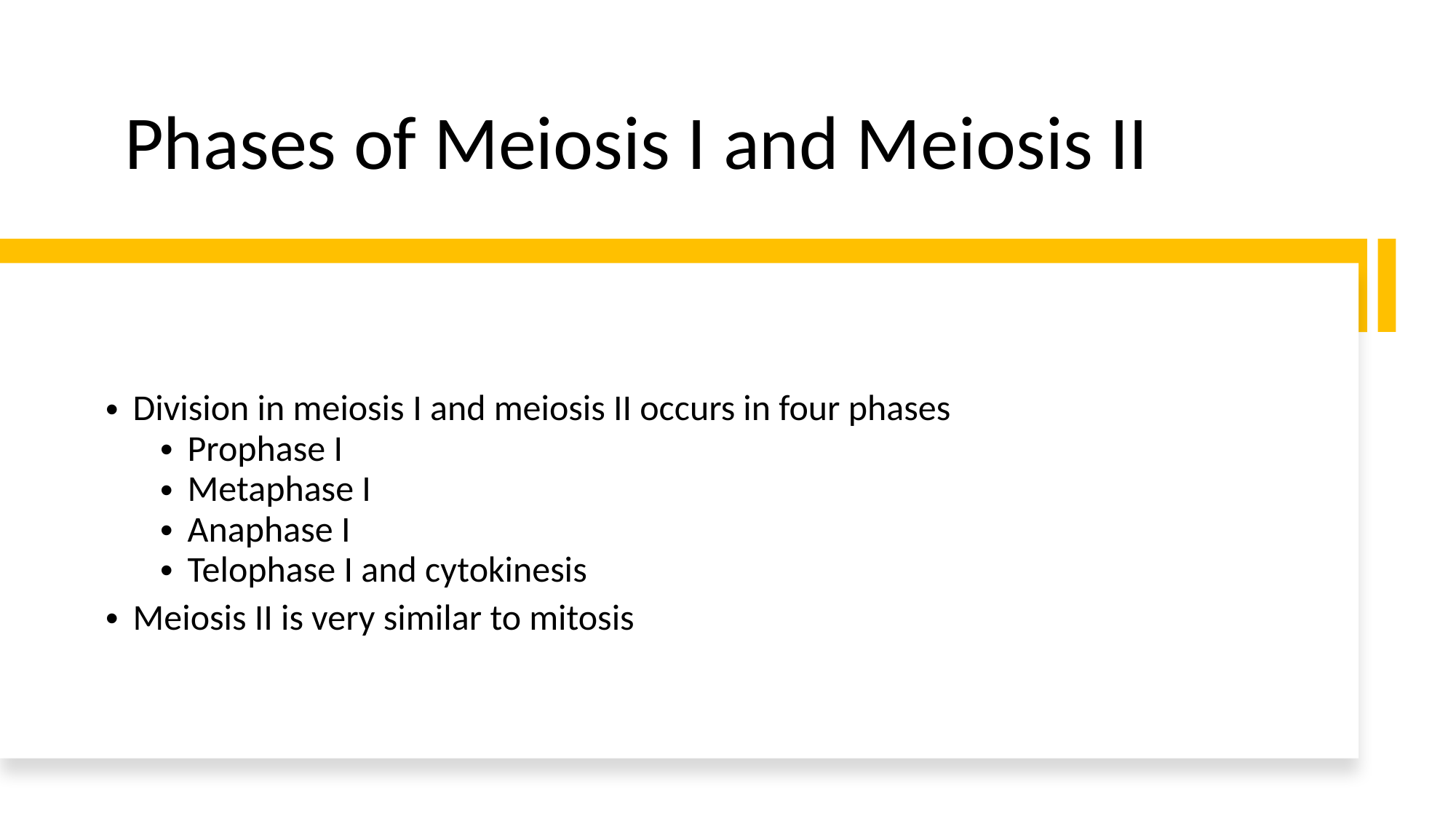

# Phases of Meiosis I and Meiosis II

Division in meiosis I and meiosis II occurs in four phases
Prophase I
Metaphase I
Anaphase I
Telophase I and cytokinesis
Meiosis II is very similar to mitosis